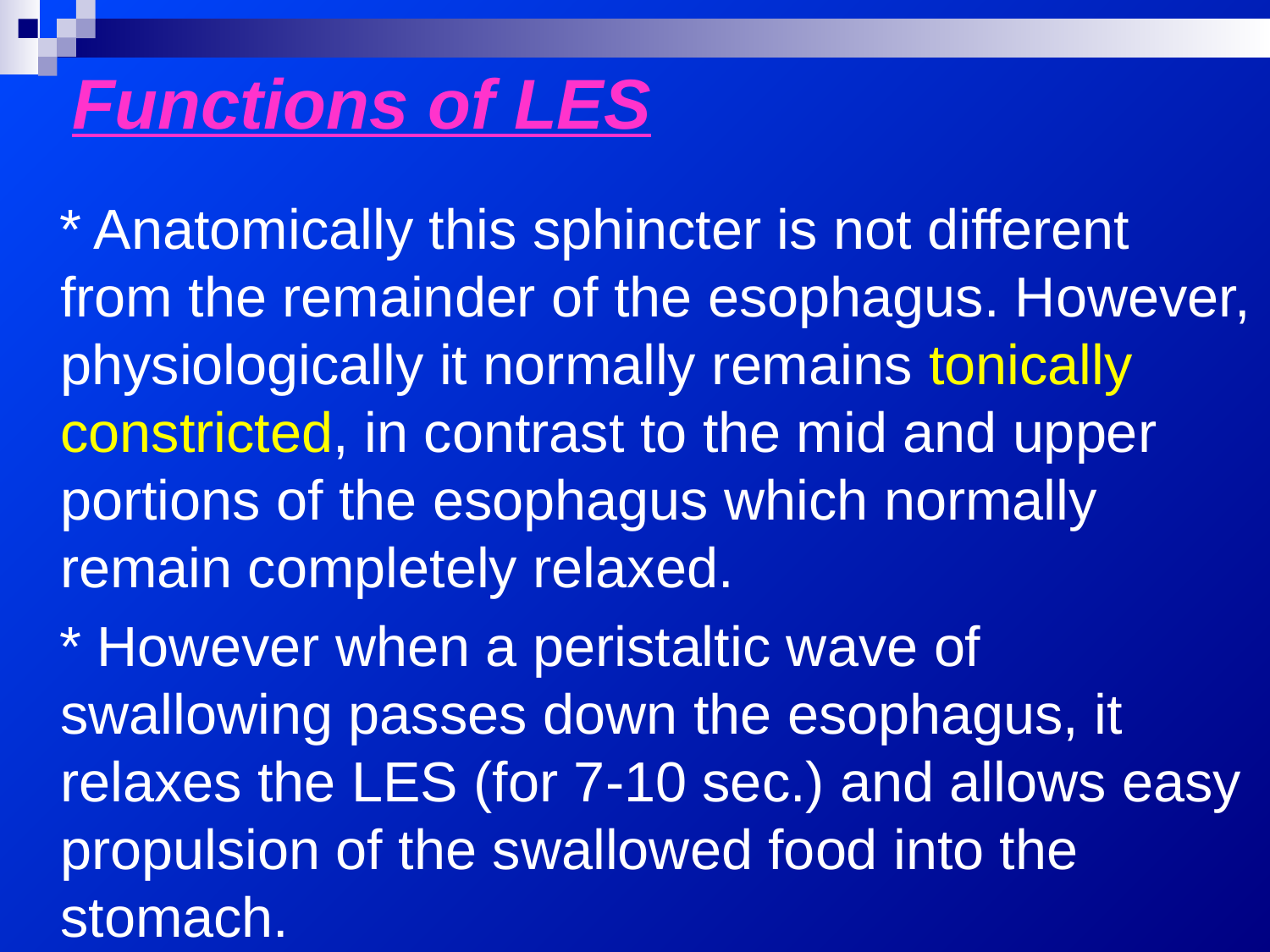

# Functions of LES

   * Anatomically this sphincter is not different from the remainder of the esophagus. However, physiologically it normally remains tonically constricted, in contrast to the mid and upper portions of the esophagus which normally remain completely relaxed.
   * However when a peristaltic wave of swallowing passes down the esophagus, it relaxes the LES (for 7-10 sec.) and allows easy propulsion of the swallowed food into the stomach.